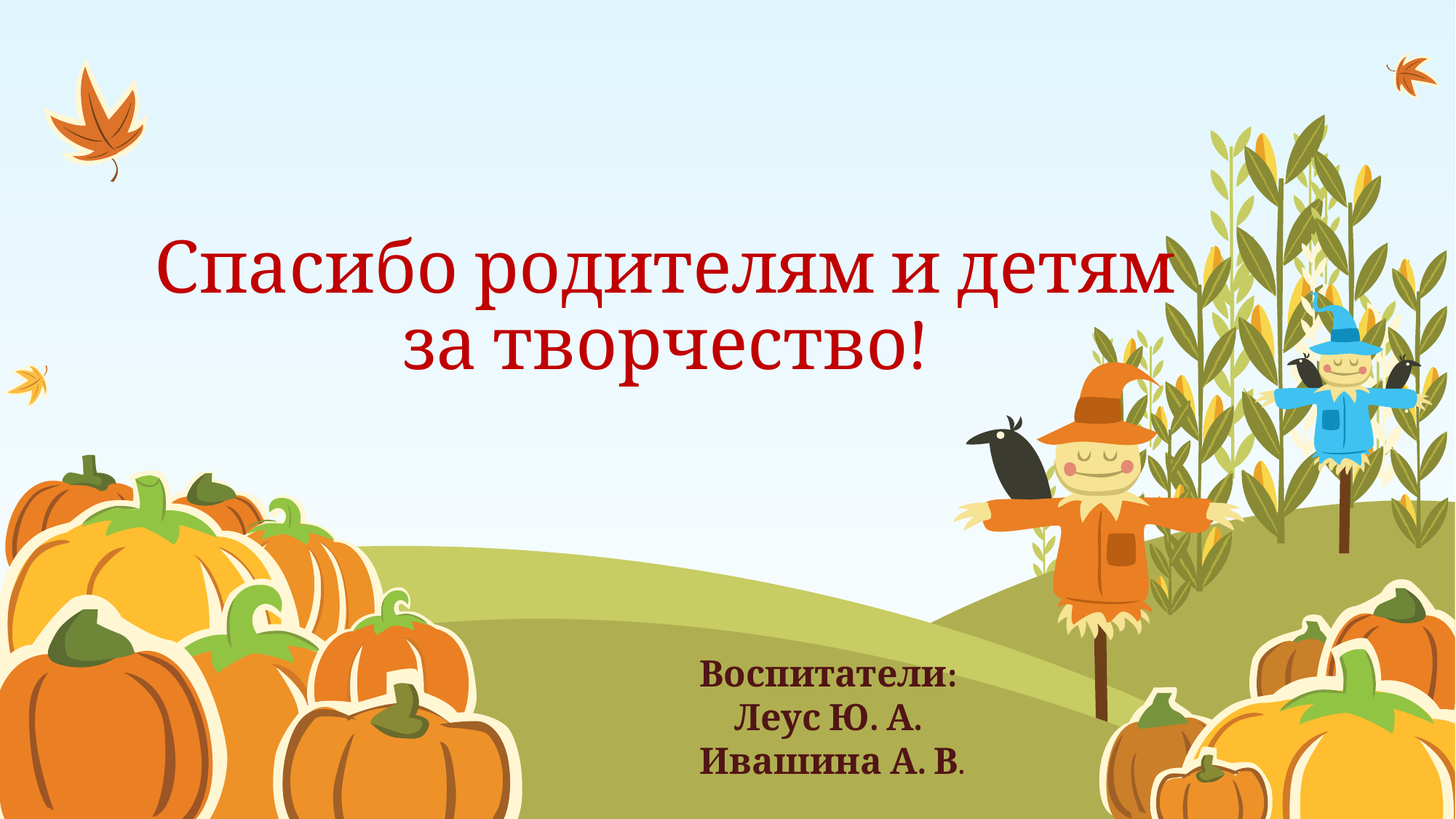

# Спасибо родителям и детям за творчество!
Воспитатели:
Леус Ю. А.
Ивашина А. В.